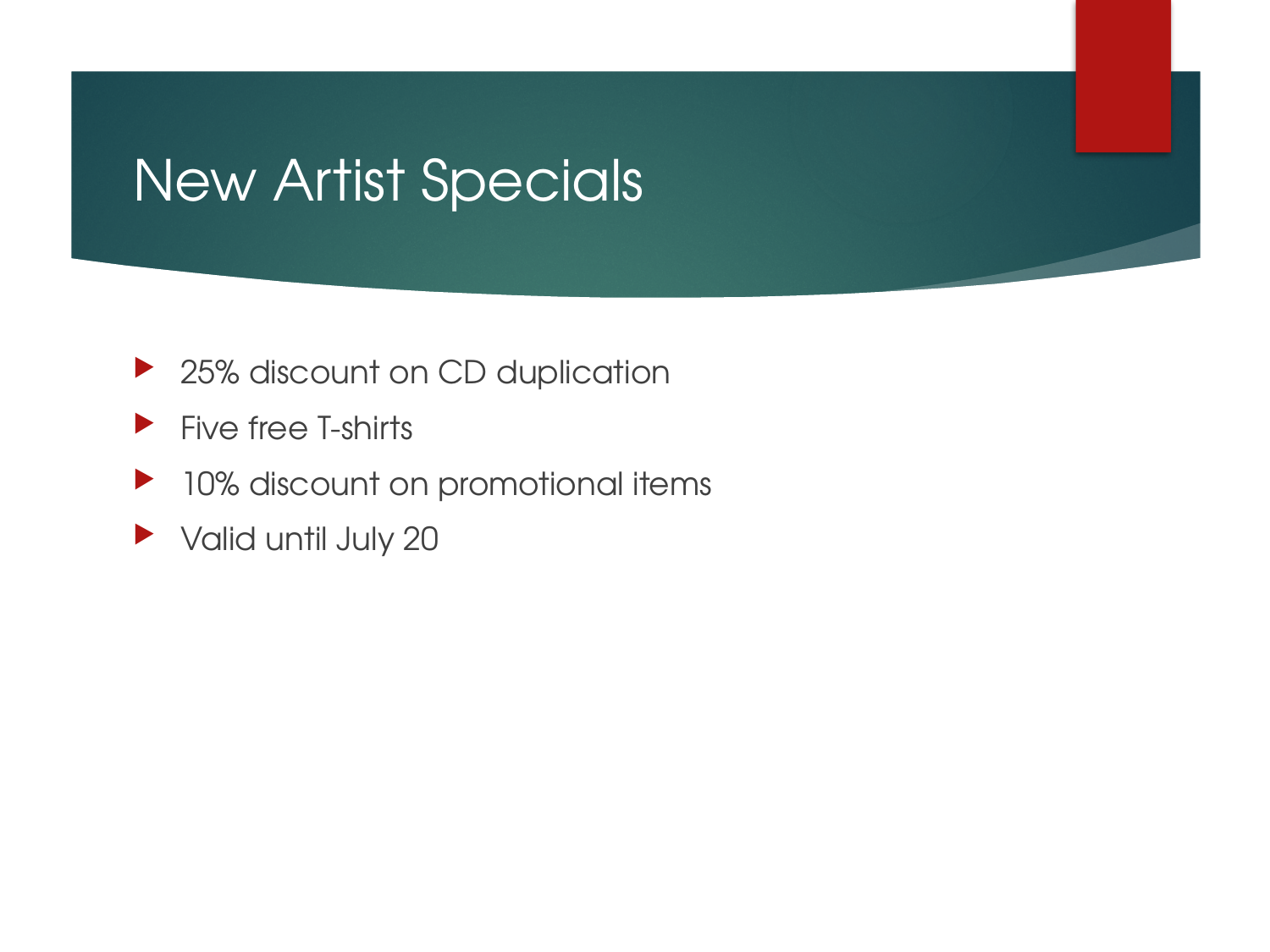

# New Artist Specials
25% discount on CD duplication
Five free T-shirts
10% discount on promotional items
Valid until July 20